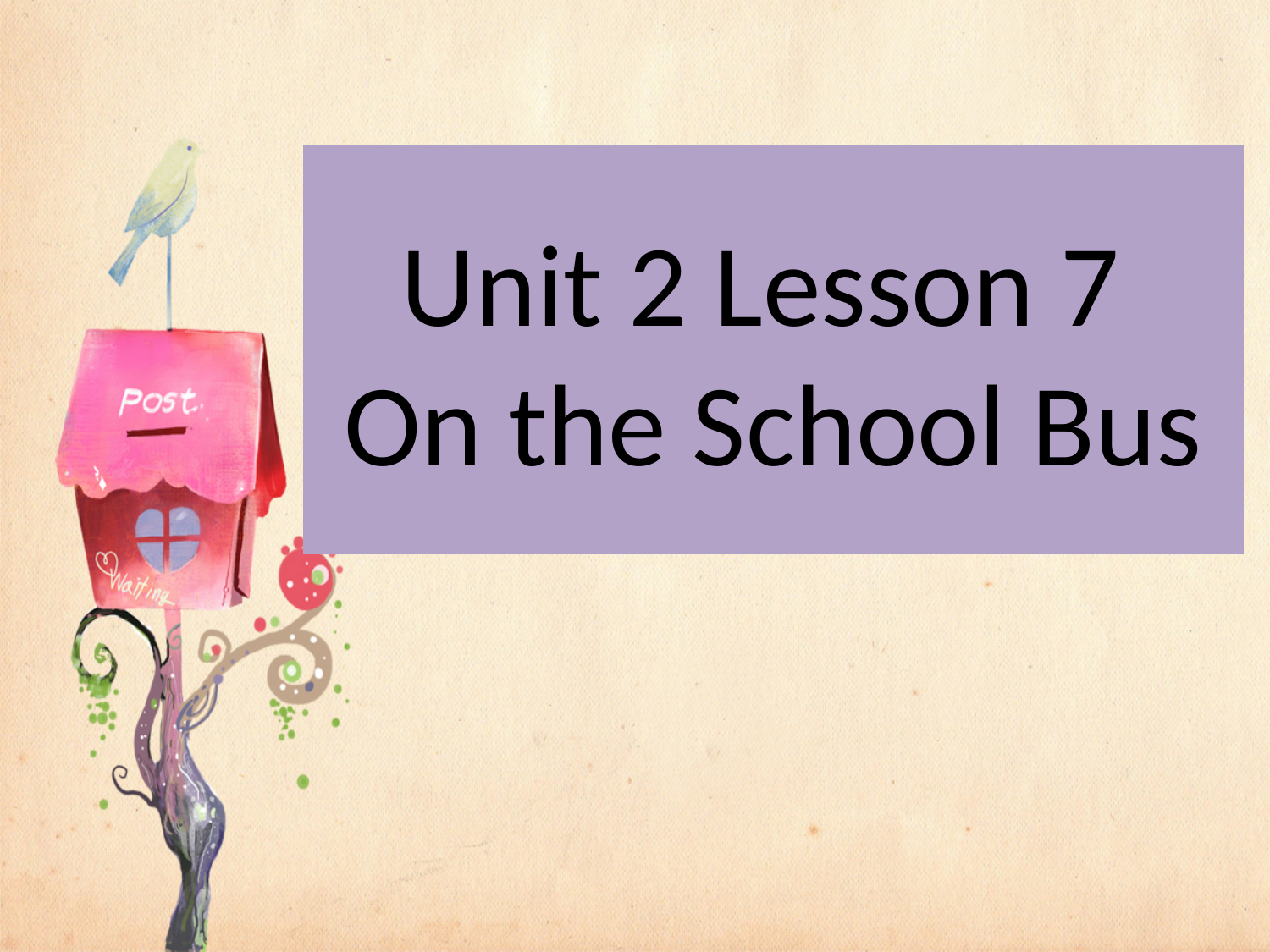

Unit 2 Lesson 7
On the School Bus